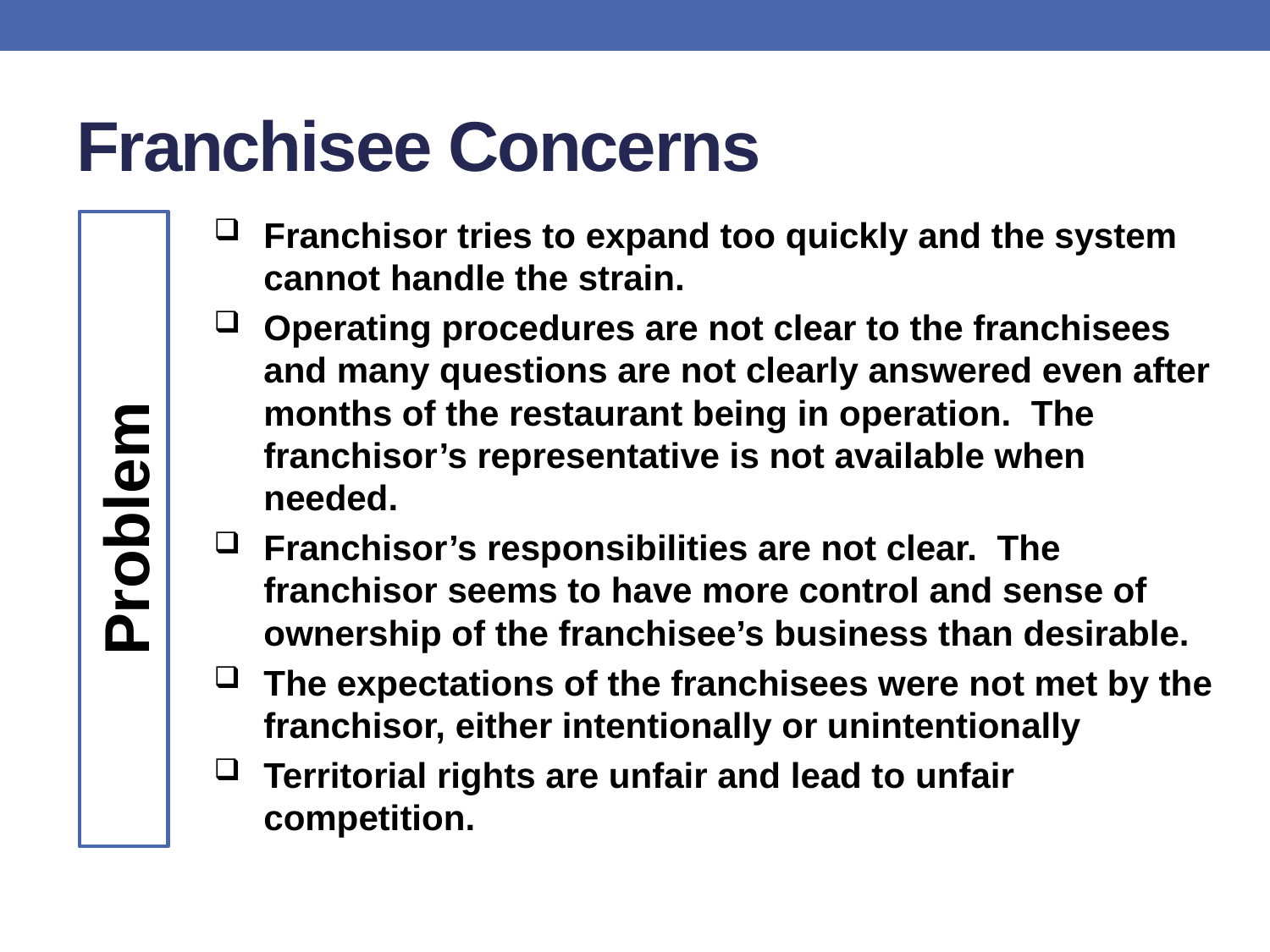

# Franchisee Concerns
Franchisor tries to expand too quickly and the system cannot handle the strain.
Operating procedures are not clear to the franchisees and many questions are not clearly answered even after months of the restaurant being in operation.  The franchisor’s representative is not available when needed.
Franchisor’s responsibilities are not clear.  The franchisor seems to have more control and sense of ownership of the franchisee’s business than desirable.
The expectations of the franchisees were not met by the franchisor, either intentionally or unintentionally
Territorial rights are unfair and lead to unfair competition.

Problem